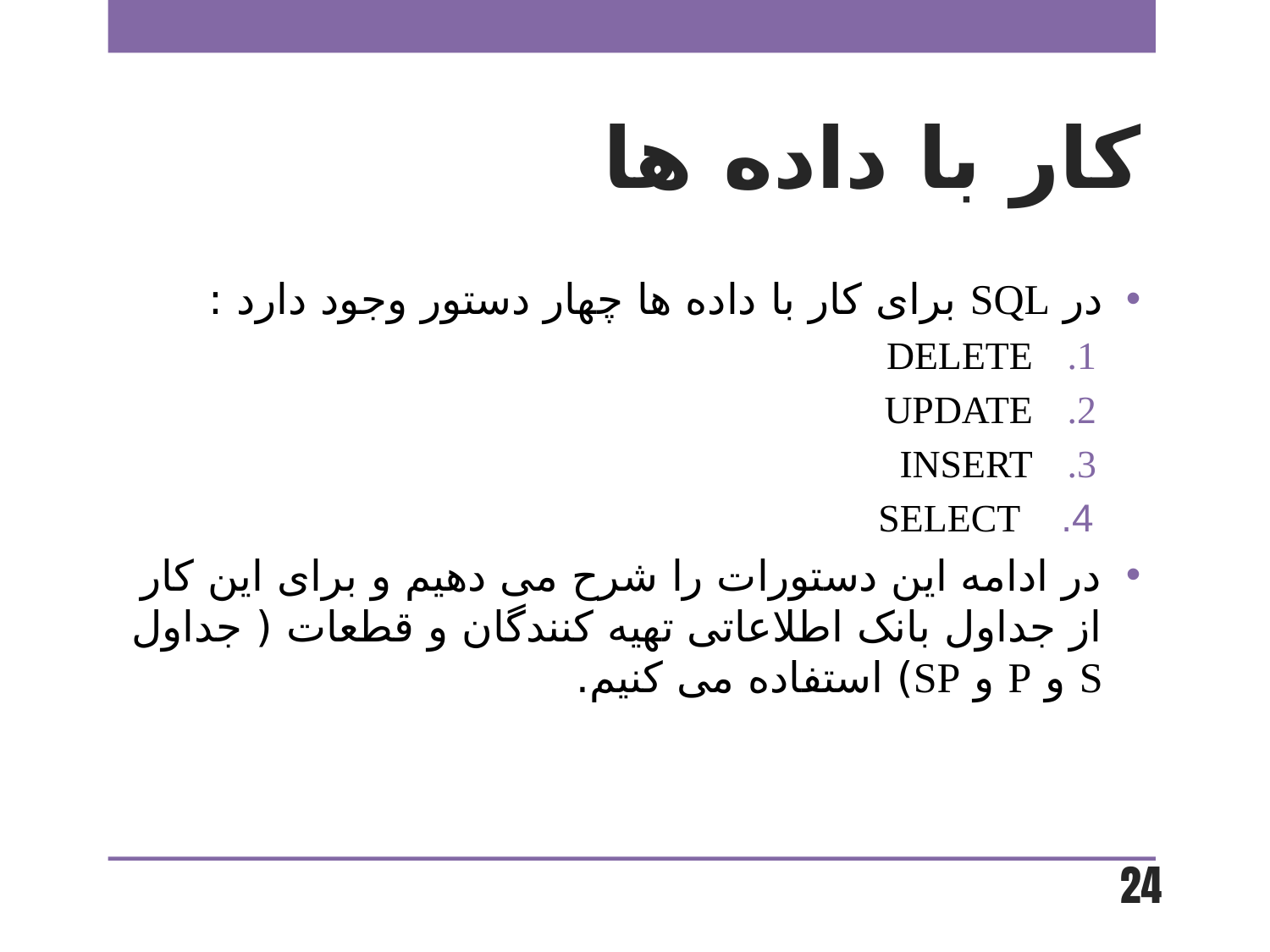

# کار با داده ها
در SQL برای کار با داده ها چهار دستور وجود دارد :
DELETE
UPDATE
INSERT
 SELECT
در ادامه این دستورات را شرح می دهیم و برای این کار از جداول بانک اطلاعاتی تهیه کنندگان و قطعات ( جداول S و P و SP) استفاده می کنیم.
24